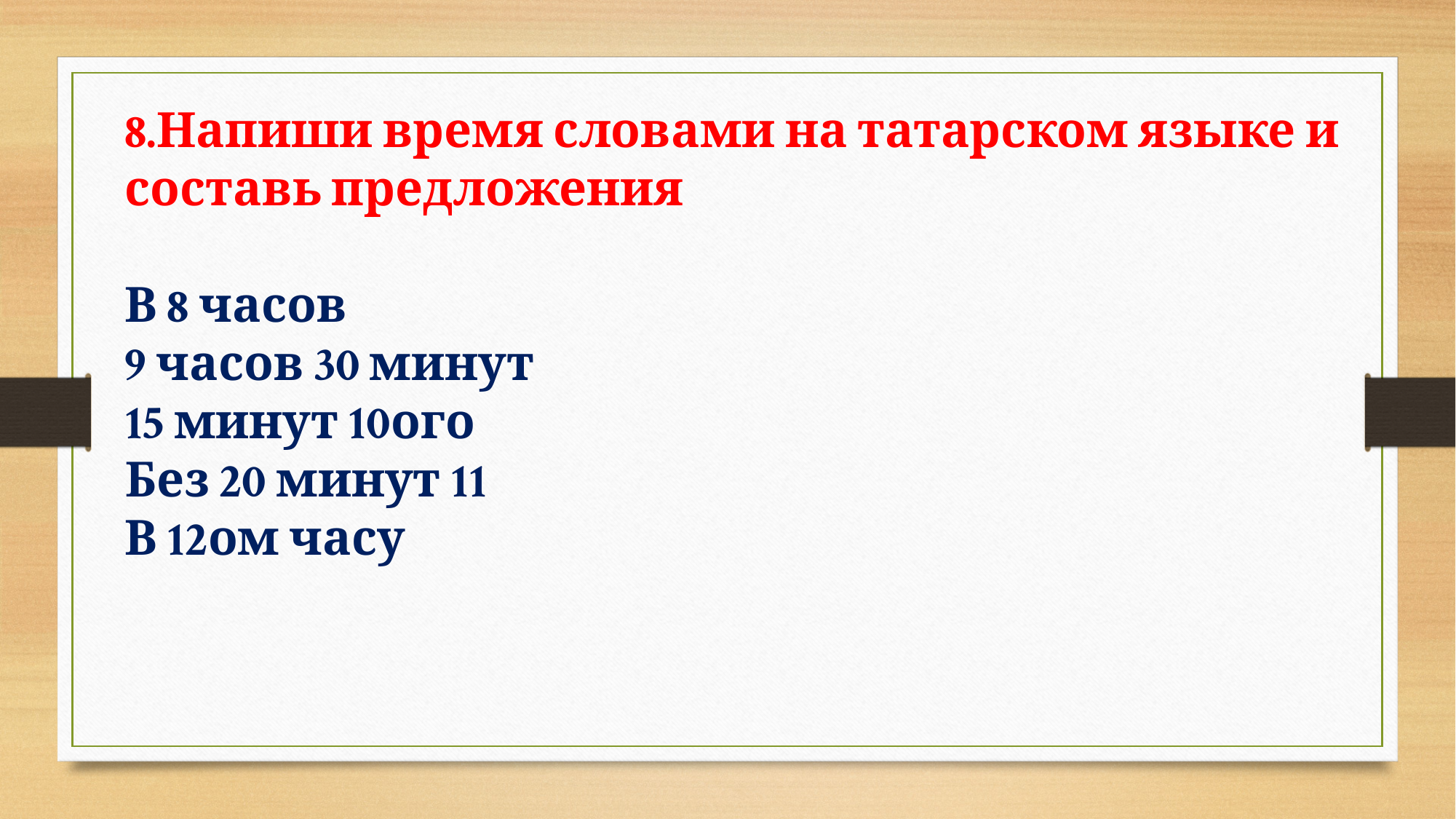

8.Напиши время словами на татарском языке и составь предложения

В 8 часов
9 часов 30 минут
15 минут 10ого
Без 20 минут 11
В 12ом часу